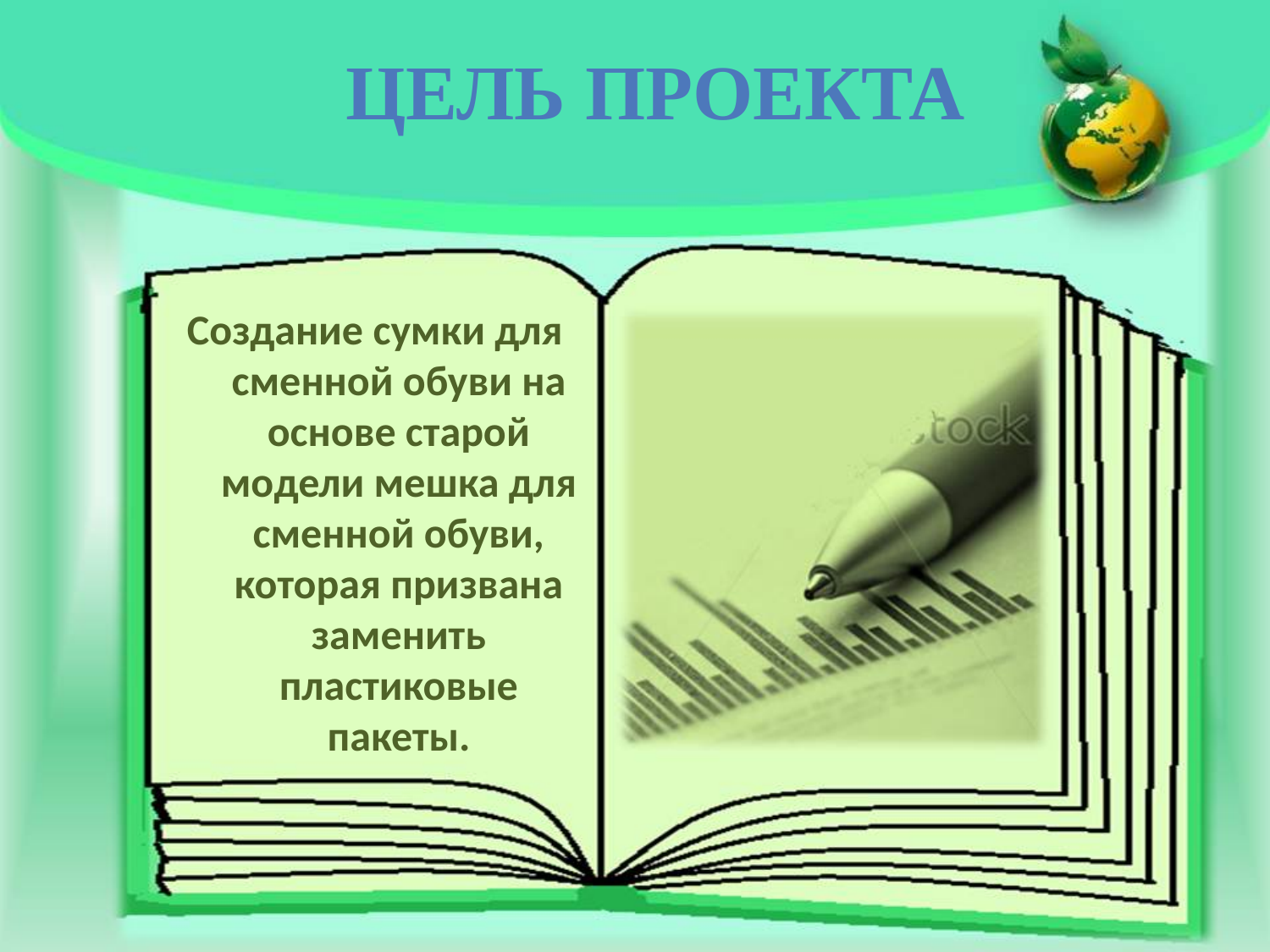

ЦЕЛЬ ПРОЕКТА
Создание сумки для сменной обуви на основе старой модели мешка для сменной обуви, которая призвана заменить пластиковые пакеты.